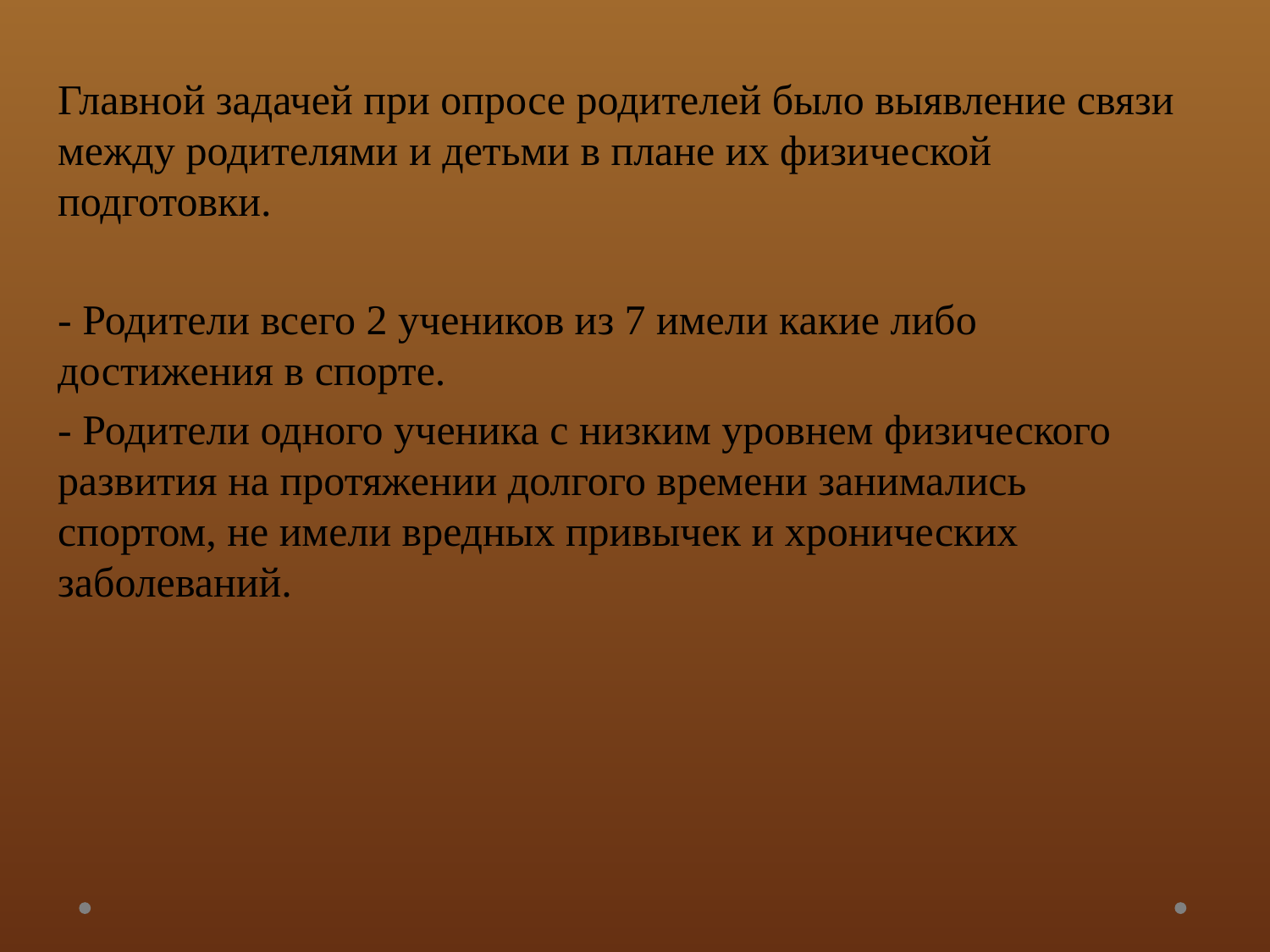

Главной задачей при опросе родителей было выявление связи между родителями и детьми в плане их физической подготовки.

- Родители всего 2 учеников из 7 имели какие либо достижения в спорте.
- Родители одного ученика с низким уровнем физического развития на протяжении долгого времени занимались спортом, не имели вредных привычек и хронических заболеваний.